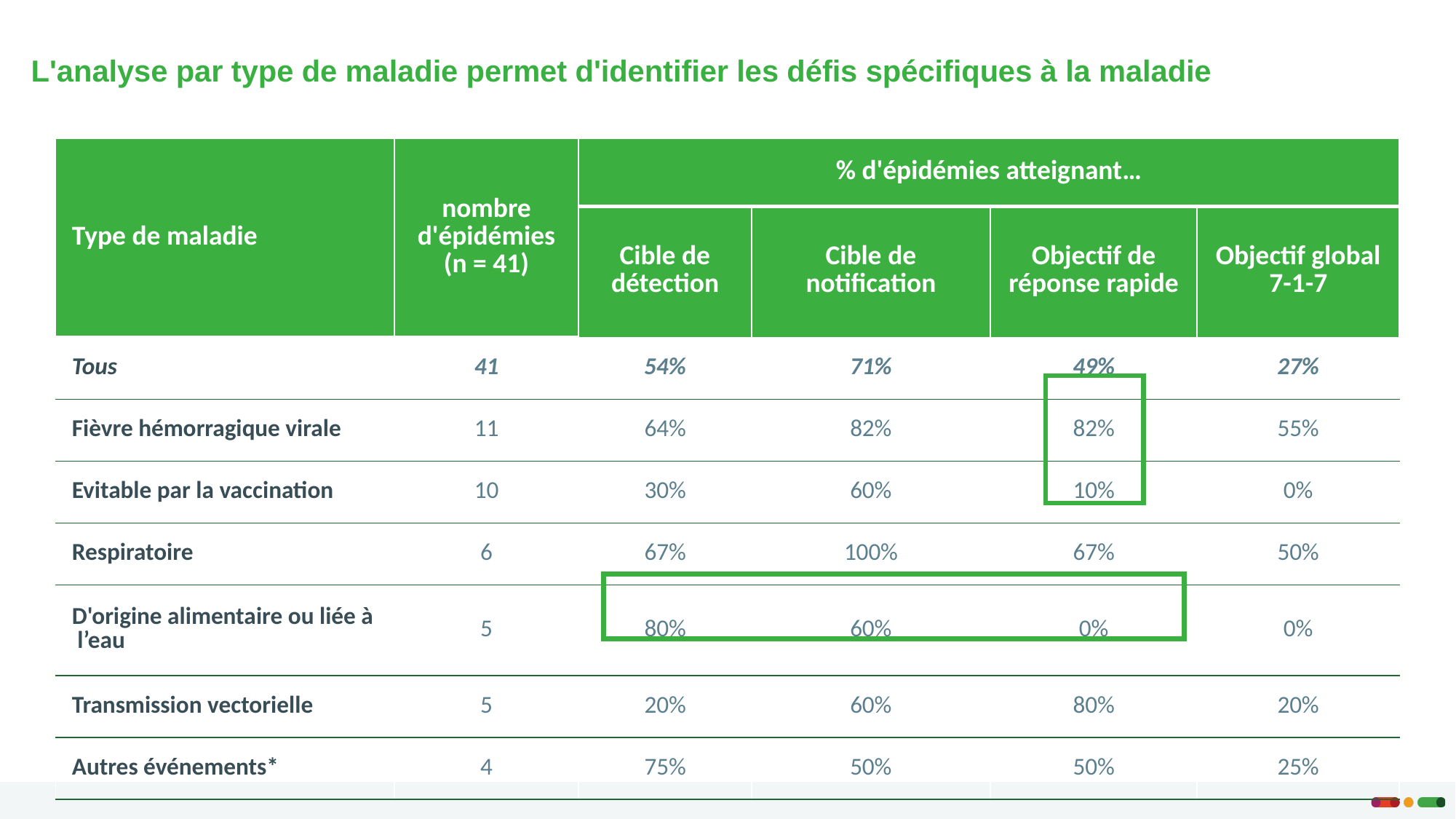

# L'analyse par type de maladie permet d'identifier les défis spécifiques à la maladie

| Type de maladie | nombre d'épidémies (n = 41) | % d'épidémies atteignant… |  |  |  |
| --- | --- | --- | --- | --- | --- |
|  |  | Cible de détection | Cible de notification | Objectif de réponse rapide | Objectif global 7-1-7 |
| Tous | 41 | 54% | 71% | 49% | 27% |
| Fièvre hémorragique virale | 11 | 64% | 82% | 82% | 55% |
| Evitable par la vaccination | 10 | 30% | 60% | 10% | 0% |
| Respiratoire | 6 | 67% | 100% | 67% | 50% |
| D'origine alimentaire ou liée à l’eau | 5 | 80% | 60% | 0% | 0% |
| Transmission vectorielle | 5 | 20% | 60% | 80% | 20% |
| Autres événements\* | 4 | 75% | 50% | 50% | 25% |